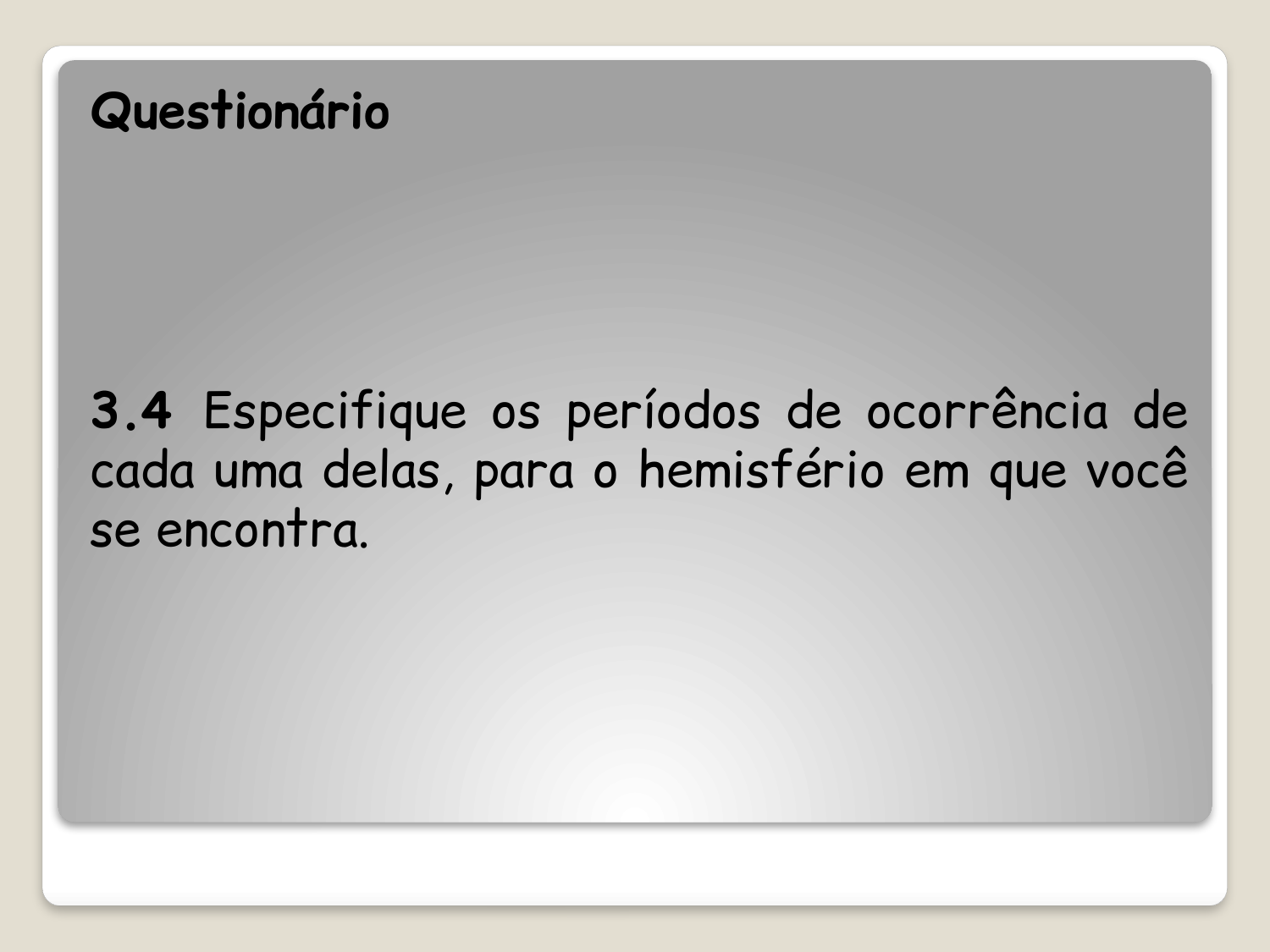

Questionário
3.4 Especifique os períodos de ocorrência de cada uma delas, para o hemisfério em que você se encontra.